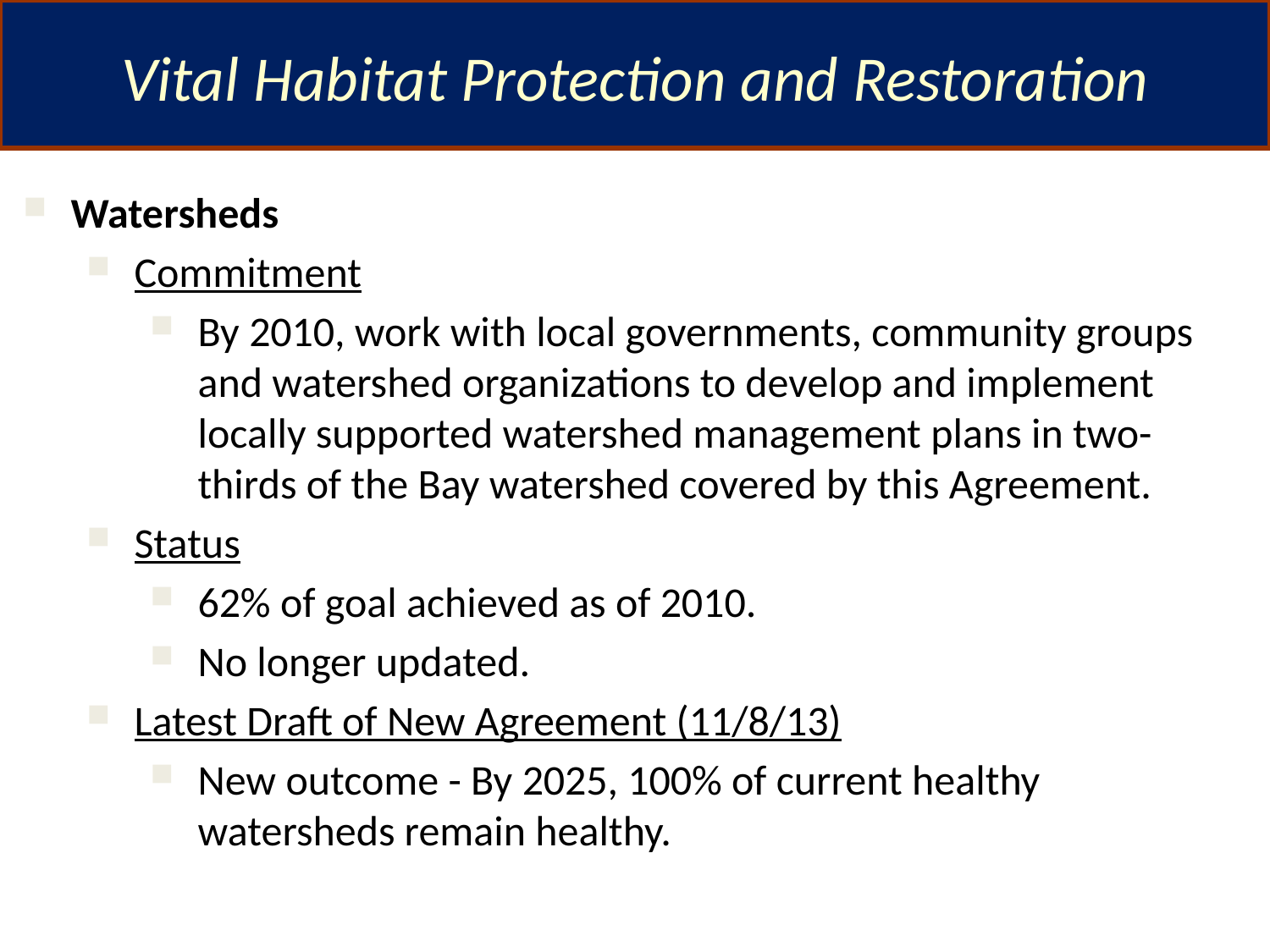

Vital Habitat Protection and Restoration
Watersheds
Commitment
By 2010, work with local governments, community groups and watershed organizations to develop and implement locally supported watershed management plans in two-thirds of the Bay watershed covered by this Agreement.
Status
62% of goal achieved as of 2010.
No longer updated.
Latest Draft of New Agreement (11/8/13)
New outcome - By 2025, 100% of current healthy watersheds remain healthy.